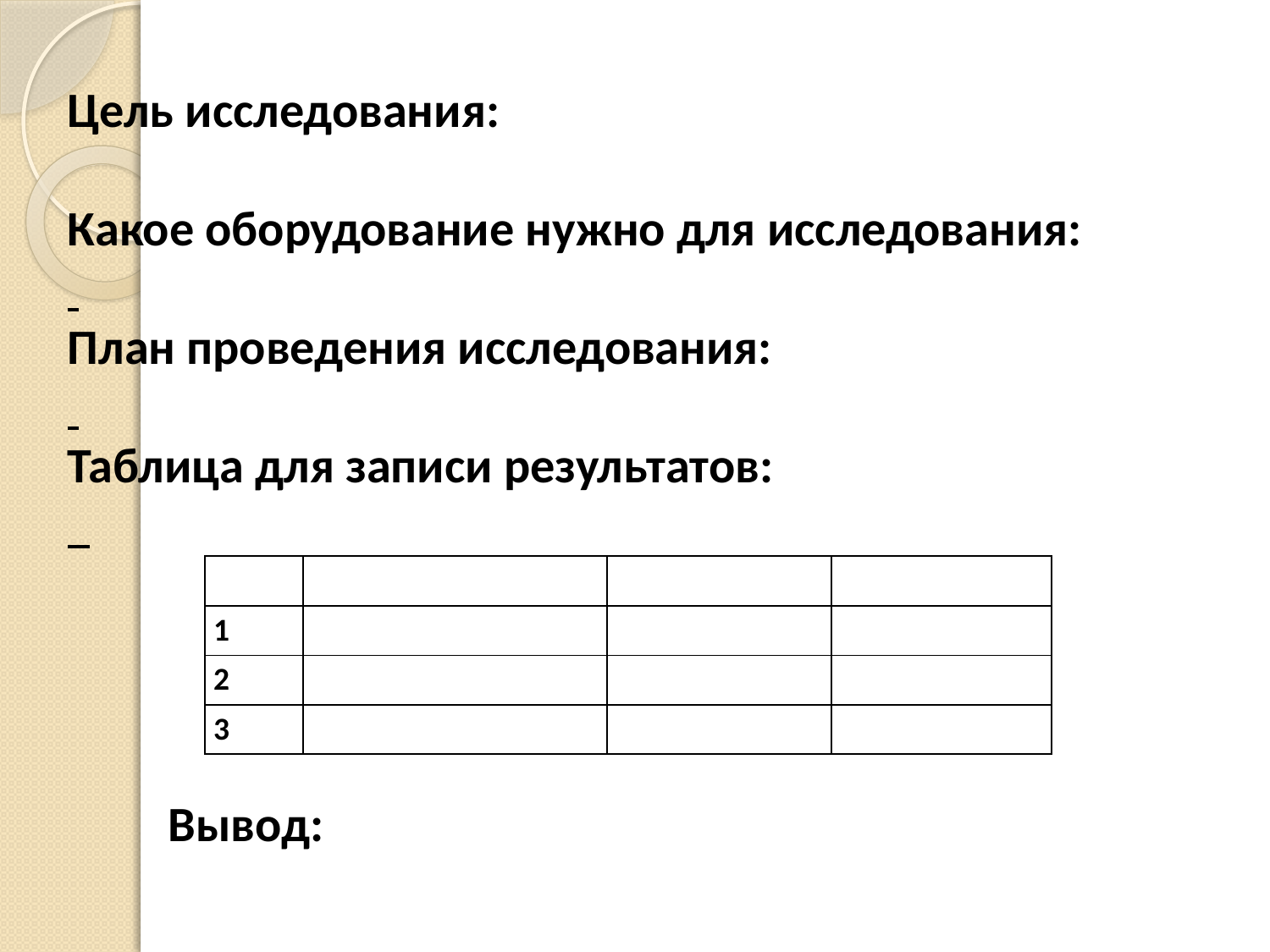

Цель исследования:

Какое оборудование нужно для исследования:

План проведения исследования:

Таблица для записи результатов:

|  |  |  |  |
| --- | --- | --- | --- |
| 1 |  |  |  |
| 2 |  |  |  |
| 3 |  |  |  |
# Вывод: